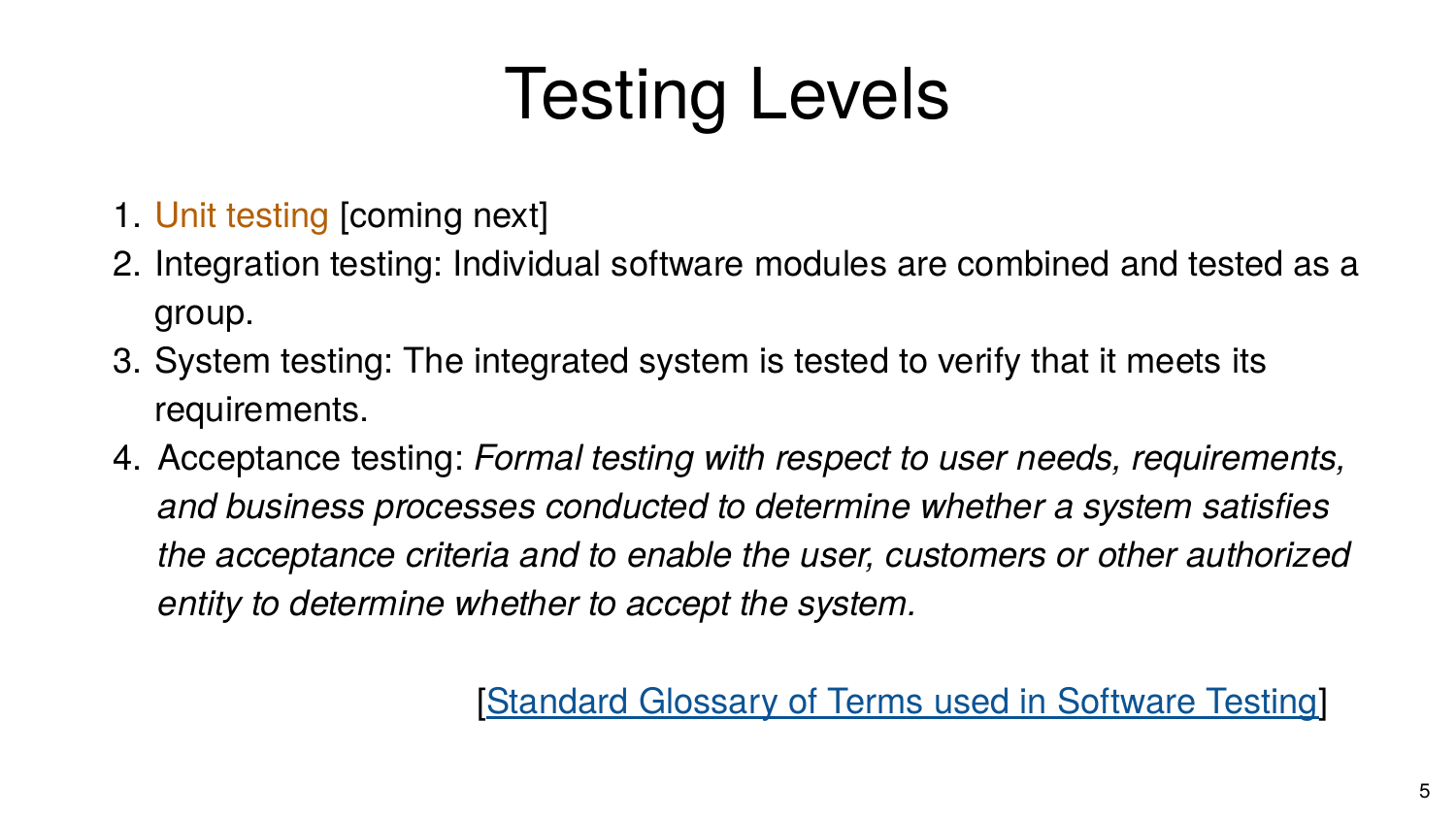

# Testing Levels
Unit testing [coming next]
Integration testing: Individual software modules are combined and tested as a group.
System testing: The integrated system is tested to verify that it meets its requirements.
Acceptance testing: Formal testing with respect to user needs, requirements, and business processes conducted to determine whether a system satisfies the acceptance criteria and to enable the user, customers or other authorized entity to determine whether to accept the system.

[Standard Glossary of Terms used in Software Testing]
5